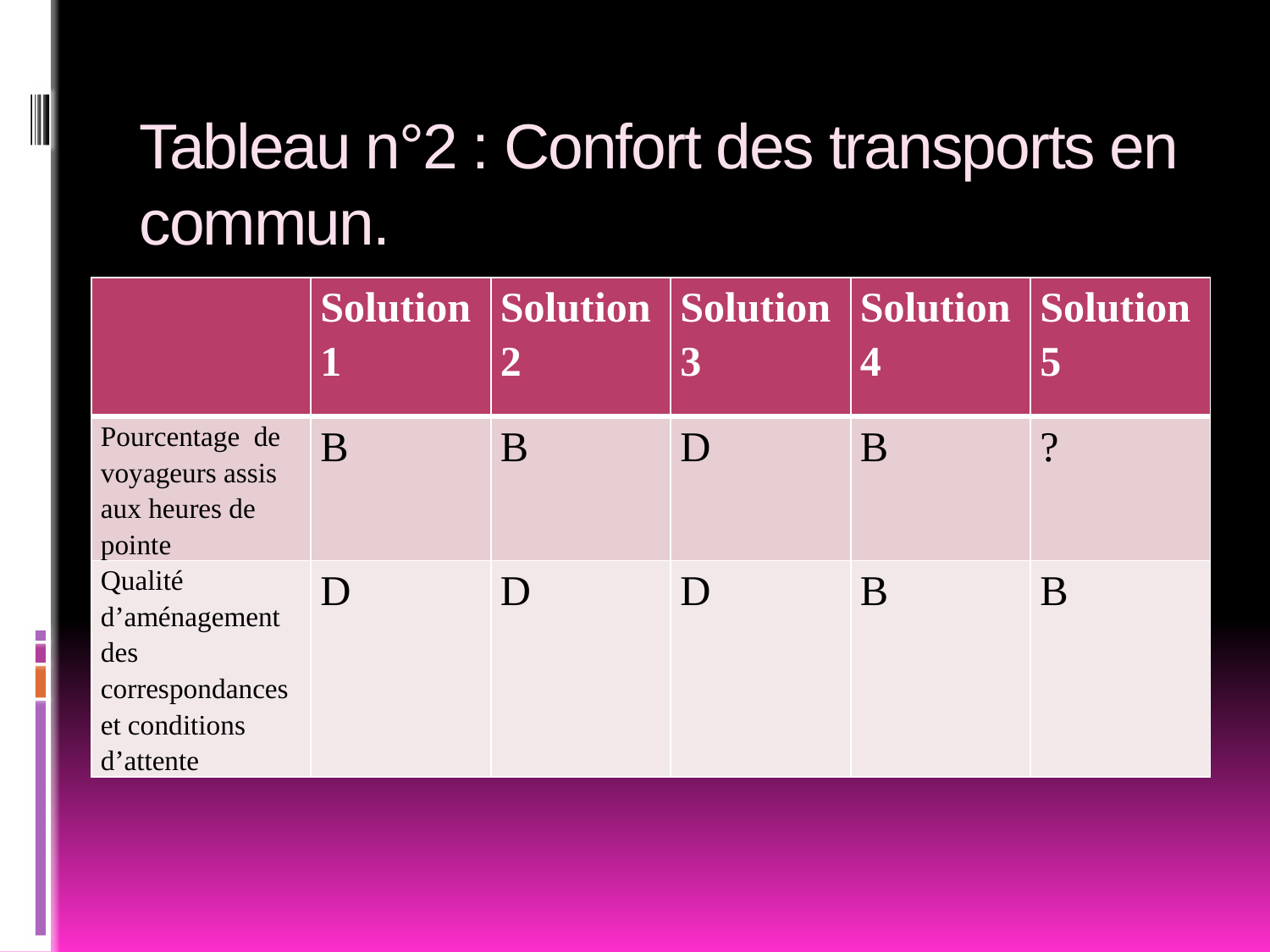

# Tableau n°2 : Confort des transports en commun.
|  | Solution 1 | Solution 2 | Solution 3 | Solution 4 | Solution 5 |
| --- | --- | --- | --- | --- | --- |
| Pourcentage de voyageurs assis aux heures de pointe | B | B | D | B | ? |
| Qualité d’aménagement des correspondances et conditions d’attente | D | D | D | B | B |